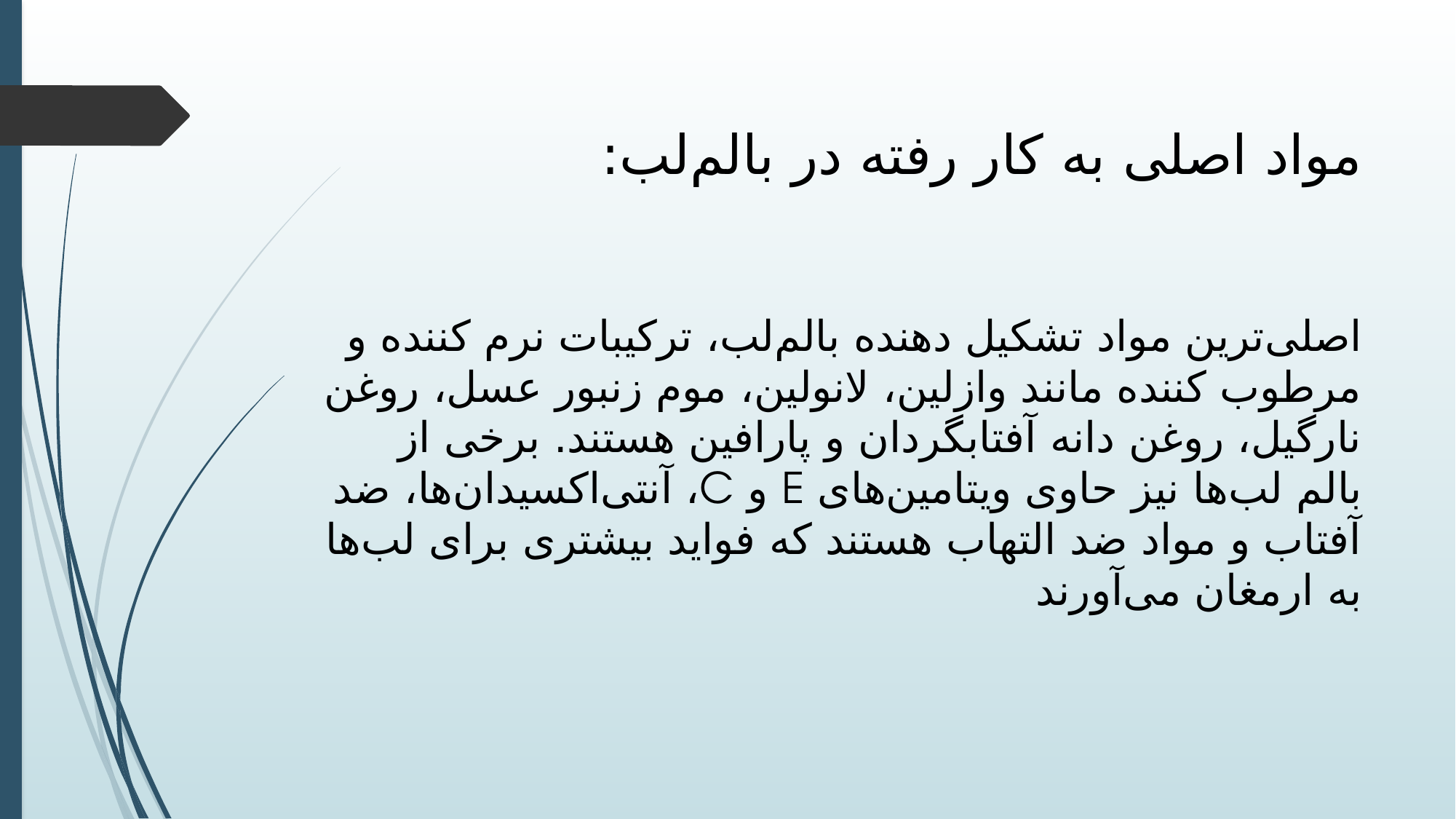

# مواد اصلی به کار رفته در بالم‌لب:
اصلی‌ترین مواد تشکیل دهنده بالم‌لب، ترکیبات نرم کننده و مرطوب کننده مانند وازلین، لانولین، موم زنبور عسل، روغن نارگیل، روغن دانه آفتابگردان و پارافین هستند. برخی از بالم لب‌ها نیز حاوی ویتامین‌های E و C، آنتی‌اکسیدان‌ها، ضد آفتاب و مواد ضد التهاب هستند که فواید بیشتری برای لب‌ها به ارمغان می‌آورند